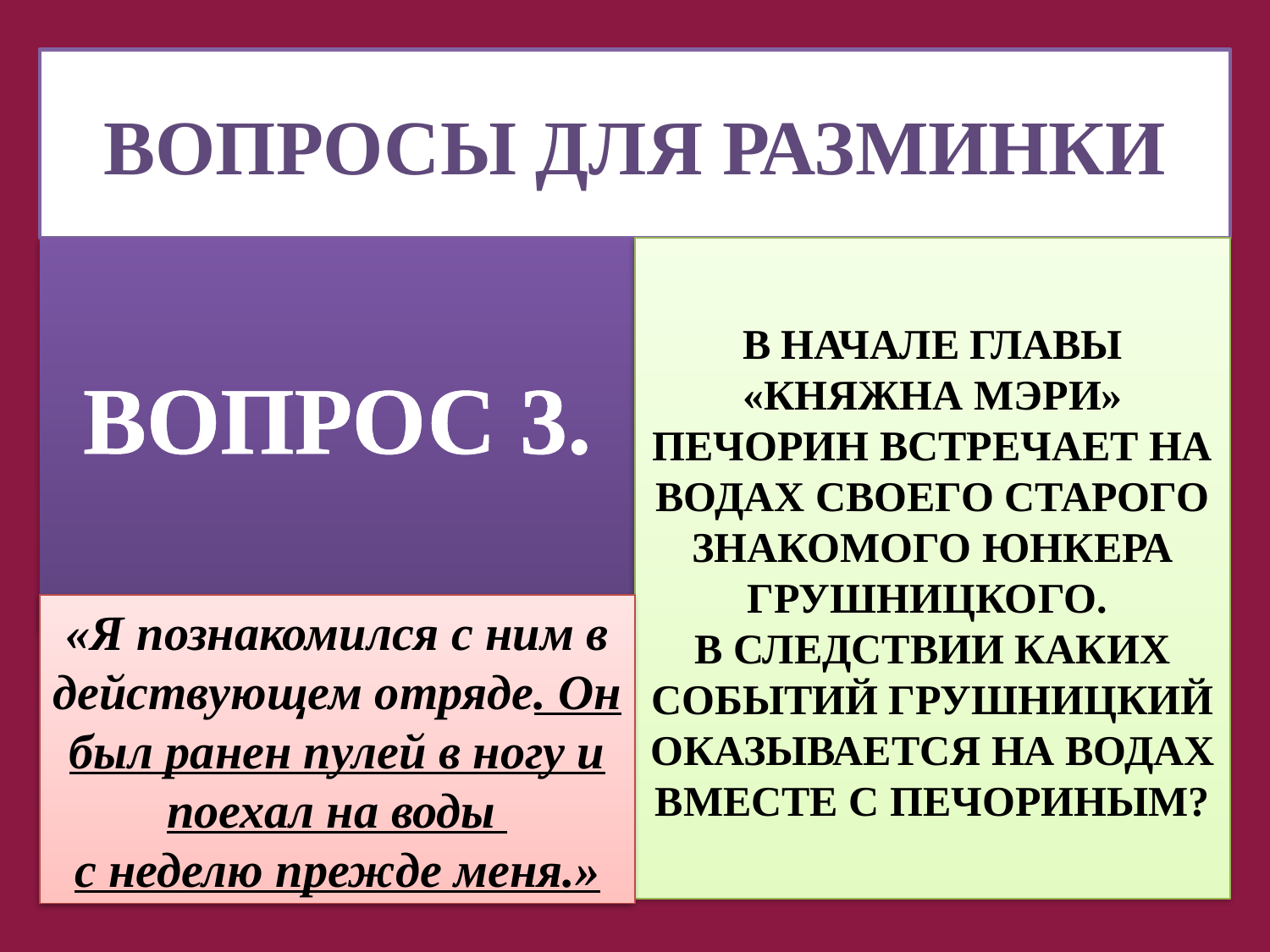

# ВОПРОСЫ ДЛЯ РАЗМИНКИ

ВОПРОС 3.

В НАЧАЛЕ ГЛАВЫ «КНЯЖНА МЭРИ» ПЕЧОРИН ВСТРЕЧАЕТ НА ВОДАХ СВОЕГО СТАРОГО ЗНАКОМОГО ЮНКЕРА ГРУШНИЦКОГО.
В СЛЕДСТВИИ КАКИХ СОБЫТИЙ ГРУШНИЦКИЙ ОКАЗЫВАЕТСЯ НА ВОДАХ ВМЕСТЕ С ПЕЧОРИНЫМ?

«Я познакомился с ним в действующем отряде. Он был ранен пулей в ногу и поехал на воды
с неделю прежде меня.»